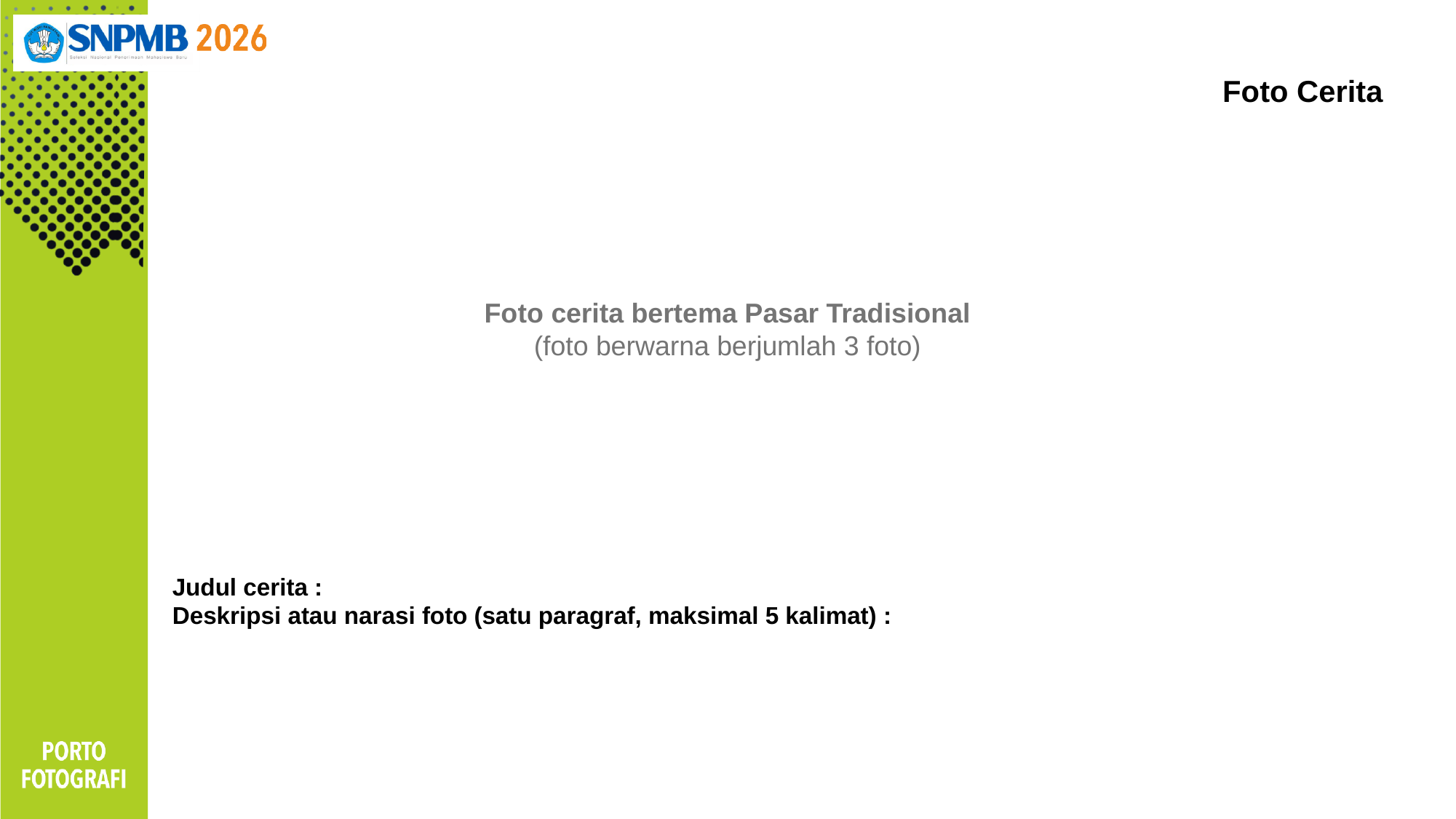

Foto Cerita
Foto cerita bertema Pasar Tradisional
(foto berwarna berjumlah 3 foto)
Judul cerita :
Deskripsi atau narasi foto (satu paragraf, maksimal 5 kalimat) :